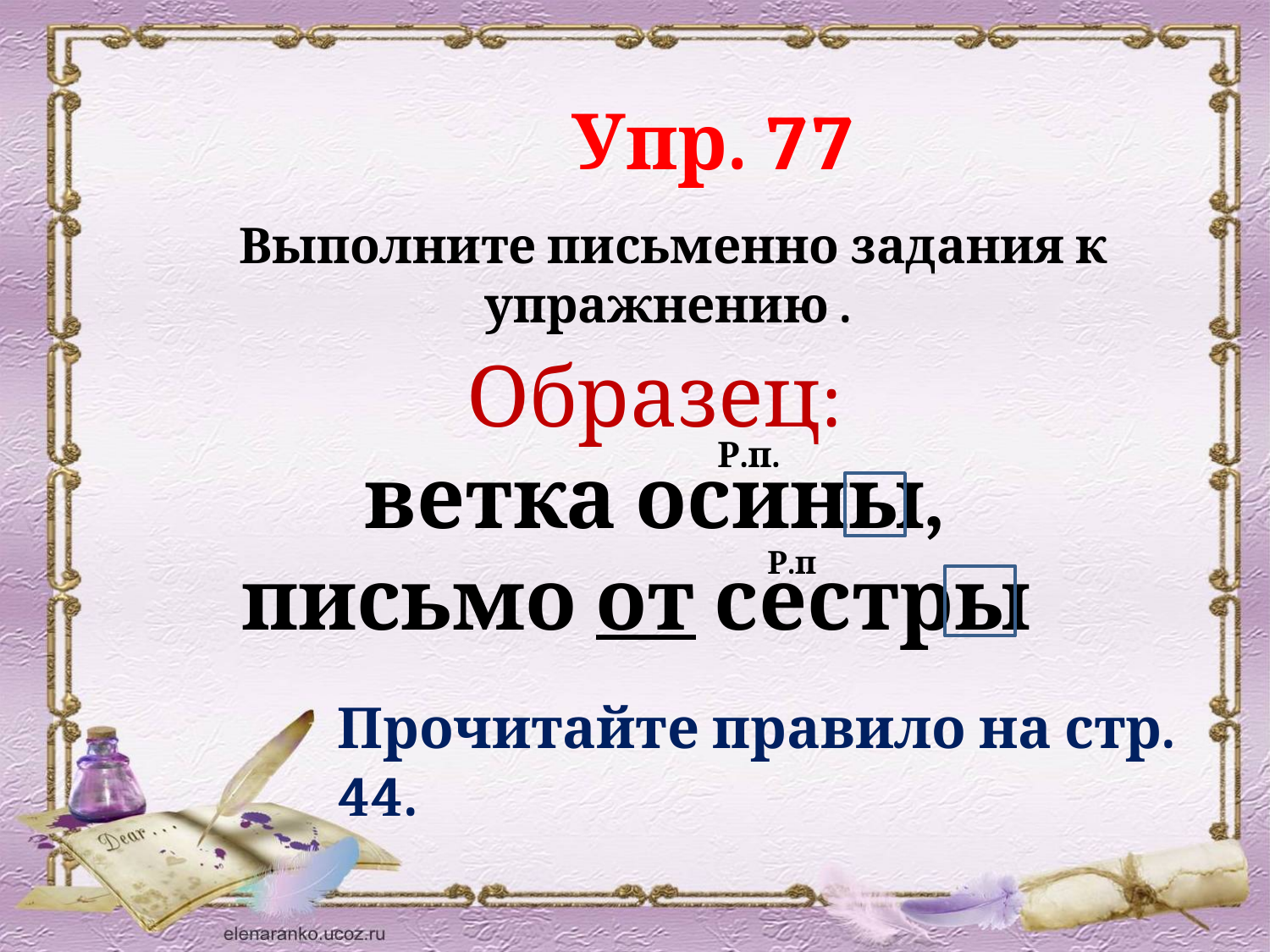

Упр. 77
 Выполните письменно задания к упражнению .

Образец:
 ветка осины,
письмо от сестры
Р.п.

Р.п

Прочитайте правило на стр. 44.